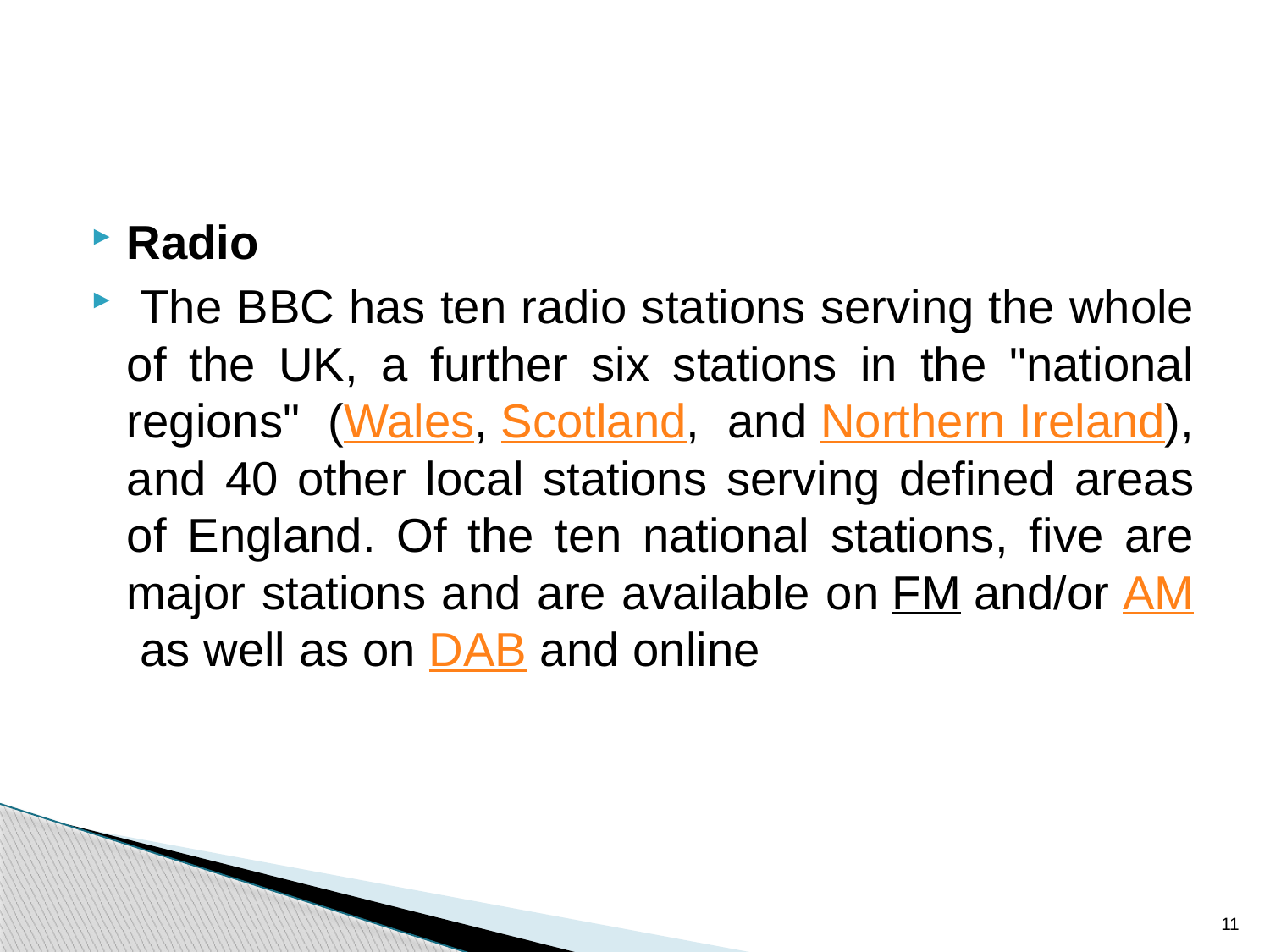

#
Radio
 The BBC has ten radio stations serving the whole of the UK, a further six stations in the "national regions" (Wales, Scotland, and Northern Ireland), and 40 other local stations serving defined areas of England. Of the ten national stations, five are major stations and are available on FM and/or AM as well as on DAB and online

11